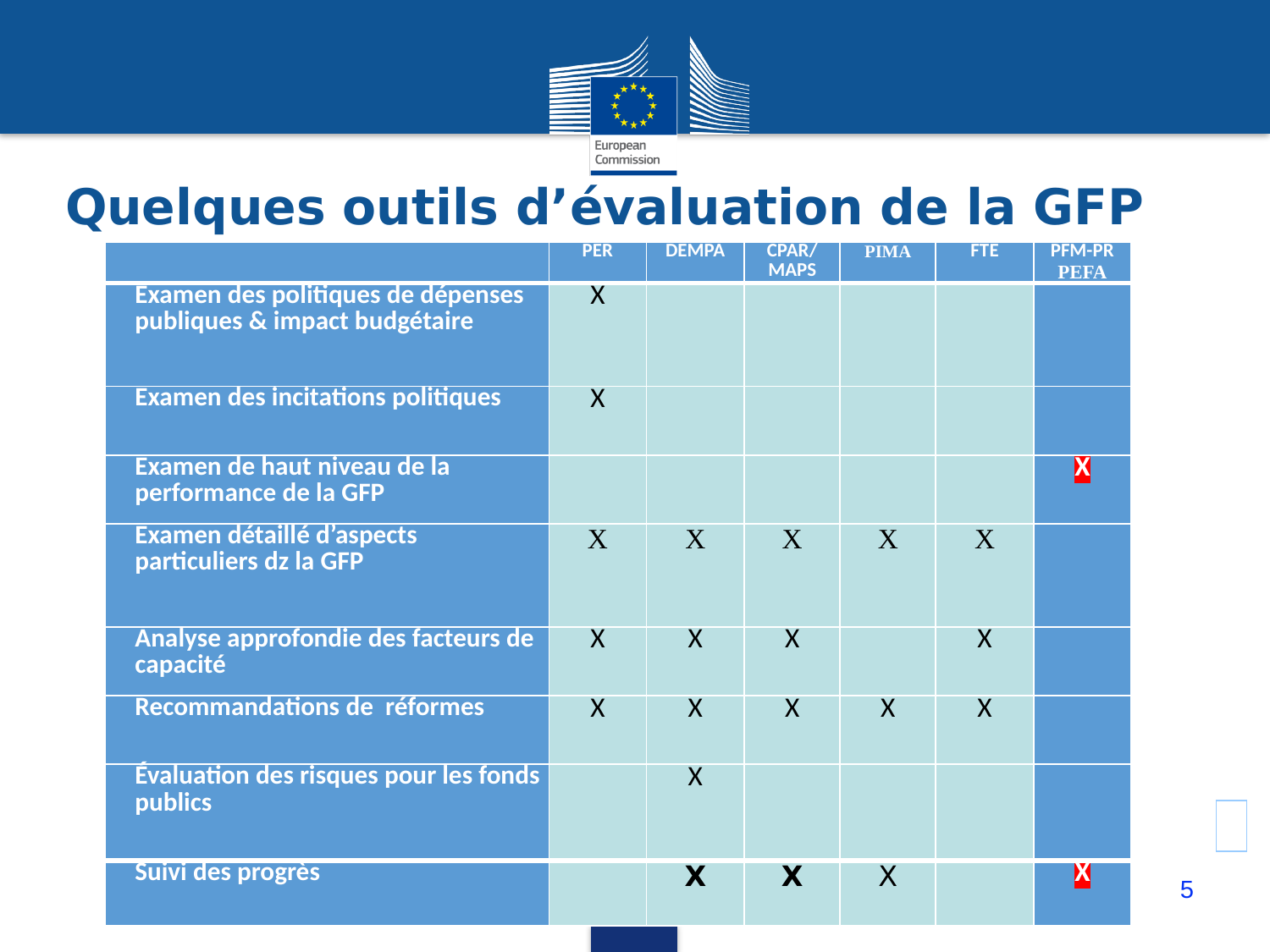

Quelques outils d’évaluation de la GFP
|  | PER | DEMPA | CPAR/ MAPS | PIMA | FTE | PFM-PR PEFA |
| --- | --- | --- | --- | --- | --- | --- |
| Examen des politiques de dépenses publiques & impact budgétaire | X |  |  |  |  |  |
| Examen des incitations politiques | X |  |  |  |  |  |
| Examen de haut niveau de la performance de la GFP |  |  |  |  |  | X |
| Examen détaillé d’aspects particuliers dz la GFP | X | X | X | X | X |  |
| Analyse approfondie des facteurs de capacité | X | X | X |  | X |  |
| Recommandations de réformes | X | X | X | X | X |  |
| Évaluation des risques pour les fonds publics |  | X |  |  |  |  |
| Suivi des progrès |  | X | X | X |  | X |
|  |
| --- |
5